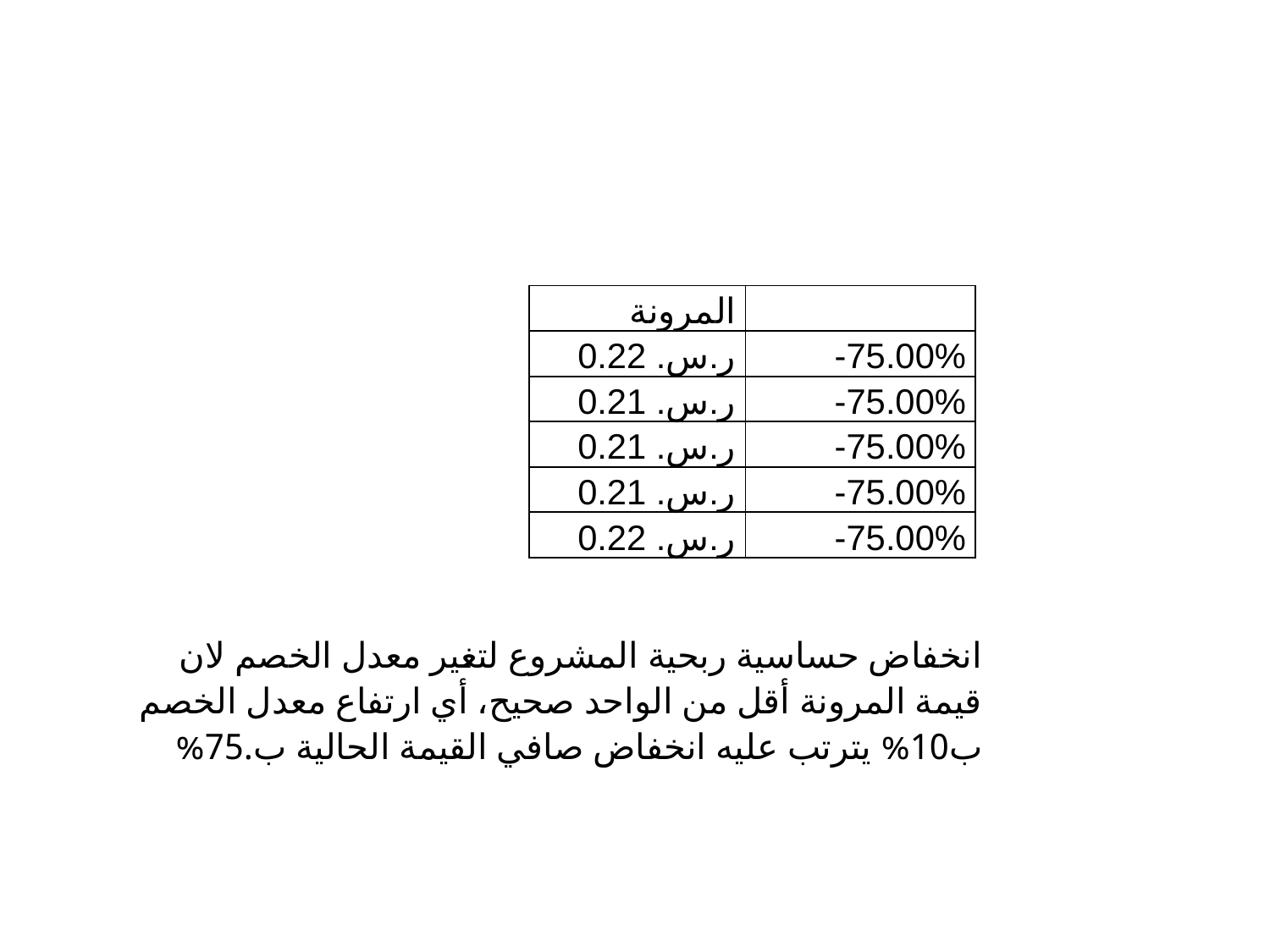

| المرونة |  |
| --- | --- |
| ر.س.‏ 0.22 | -75.00% |
| ر.س.‏ 0.21 | -75.00% |
| ر.س.‏ 0.21 | -75.00% |
| ر.س.‏ 0.21 | -75.00% |
| ر.س.‏ 0.22 | -75.00% |
انخفاض حساسية ربحية المشروع لتغير معدل الخصم لان قيمة المرونة أقل من الواحد صحيح، أي ارتفاع معدل الخصم ب10% يترتب عليه انخفاض صافي القيمة الحالية ب.75%